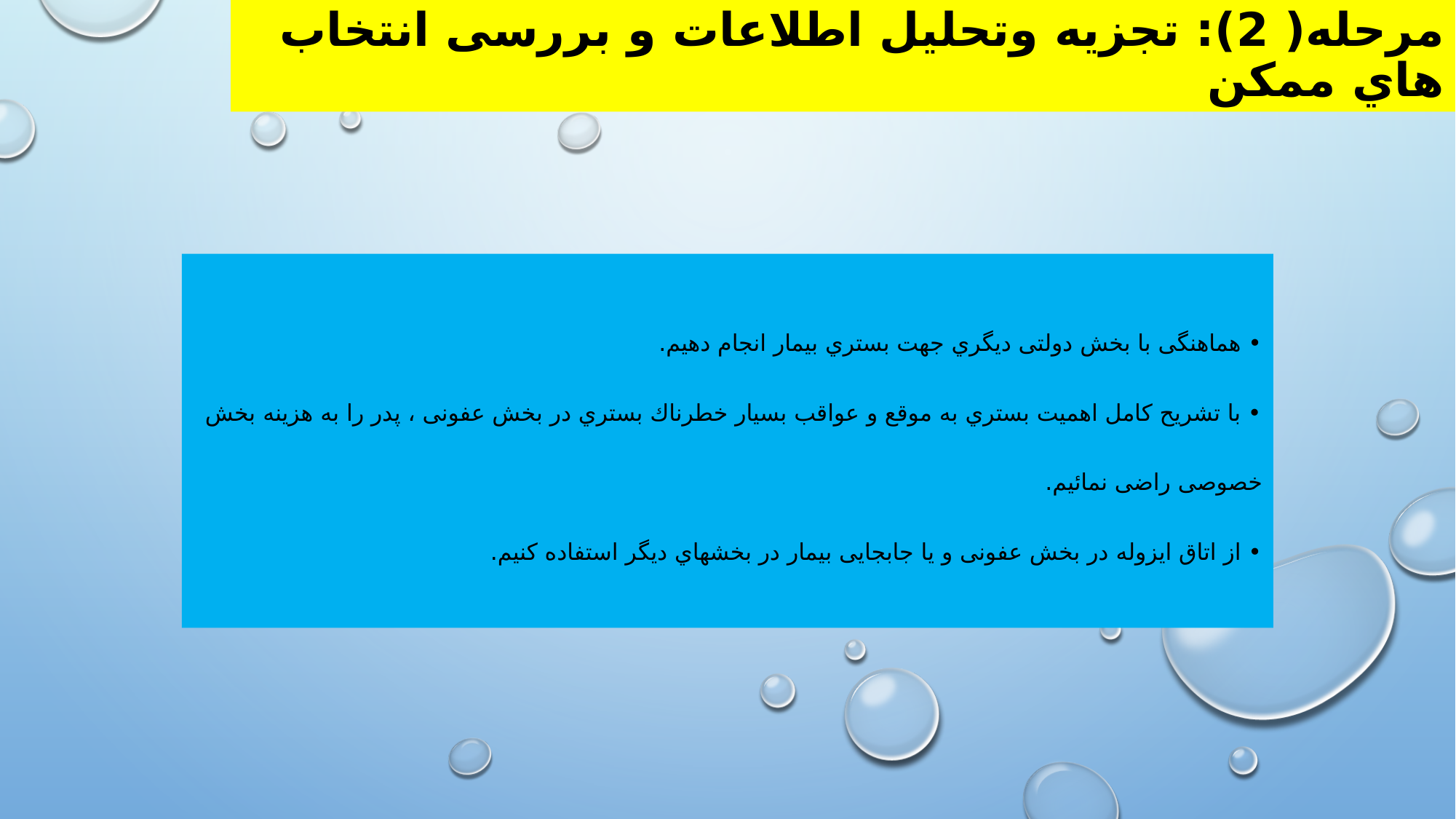

# مرحله( 2): تجزیه وتحلیل اطلاعات و بررسی انتخاب هاي ممکن

• هماهنگی با بخش دولتی دیگري جهت بستري بیمار انجام دهیم.
• با تشریح کامل اهمیت بستري به موقع و عواقب بسیار خطرناك بستري در بخش عفونی ، پدر را به هزینه بخش
خصوصی راضی نمائیم.
• از اتاق ایزوله در بخش عفونی و یا جابجایی بیمار در بخشهاي دیگر استفاده کنیم.